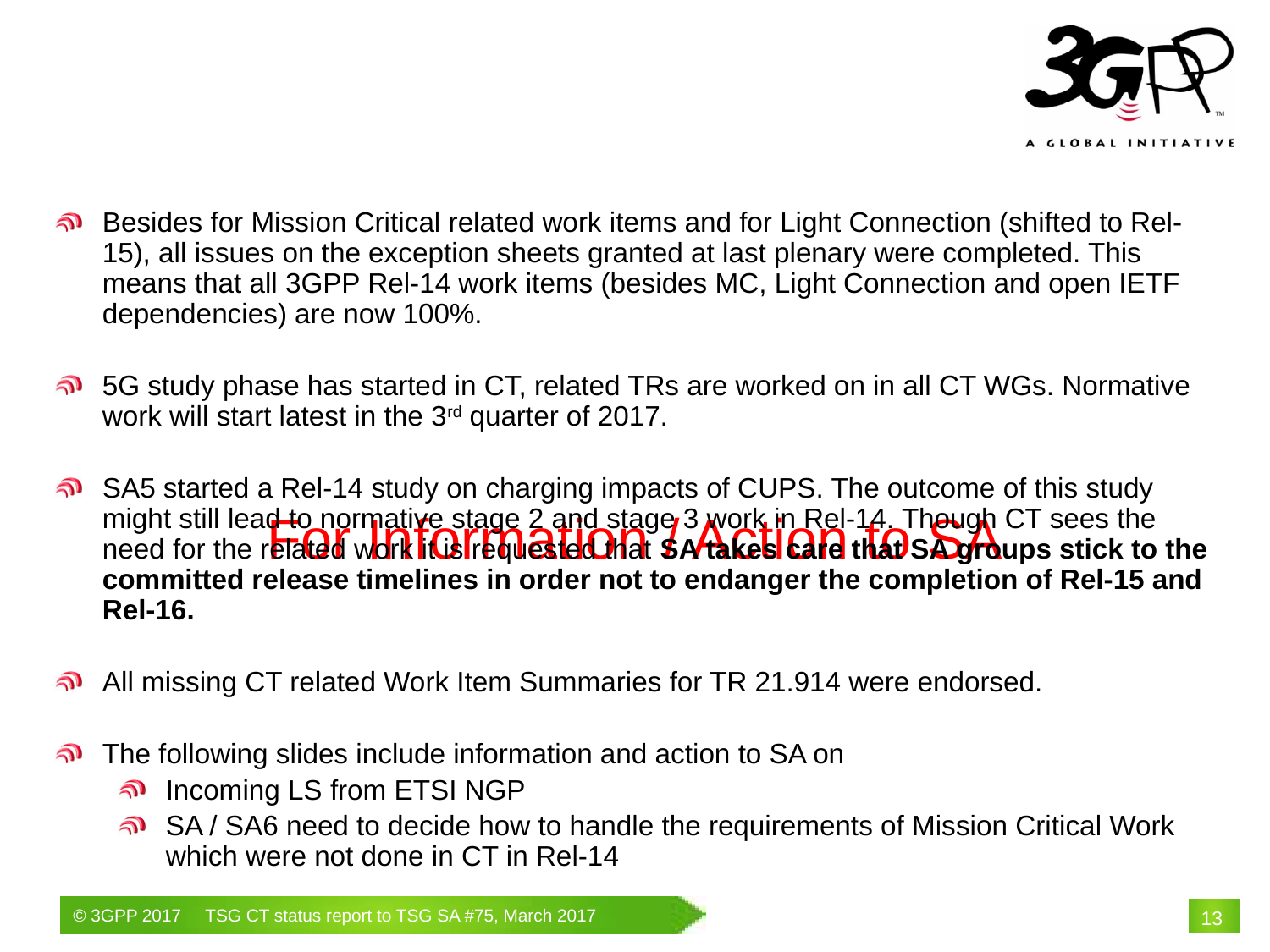

# For Information / Action to SA

Besides for Mission Critical related work items and for Light Connection (shifted to Rel-15), all issues on the exception sheets granted at last plenary were completed. This means that all 3GPP Rel-14 work items (besides MC, Light Connection and open IETF dependencies) are now 100%.

5G study phase has started in CT, related TRs are worked on in all CT WGs. Normative work will start latest in the 3rd quarter of 2017.

SA5 started a Rel-14 study on charging impacts of CUPS. The outcome of this study might still lead to normative stage 2 and stage 3 work in Rel-14. Though CT sees the need for the related work it is requested that SA takes care that SA groups stick to the committed release timelines in order not to endanger the completion of Rel-15 and Rel-16.

All missing CT related Work Item Summaries for TR 21.914 were endorsed.

The following slides include information and action to SA on
Incoming LS from ETSI NGP
SA / SA6 need to decide how to handle the requirements of Mission Critical Work which were not done in CT in Rel-14

13